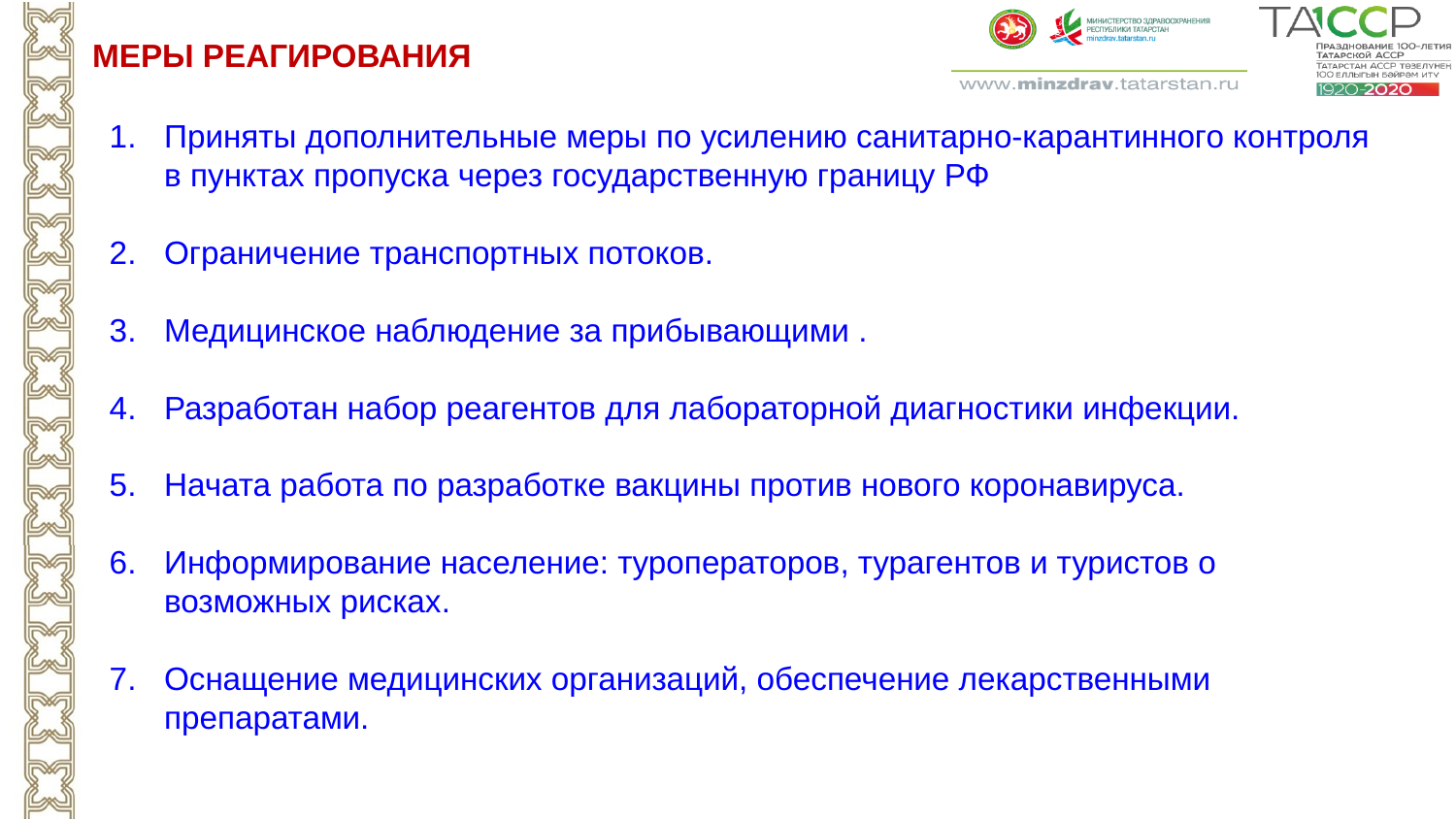

МЕРЫ РЕАГИРОВАНИЯ
Приняты дополнительные меры по усилению санитарно-карантинного контроля в пунктах пропуска через государственную границу РФ

Ограничение транспортных потоков.

Медицинское наблюдение за прибывающими .

Разработан набор реагентов для лабораторной диагностики инфекции.

Начата работа по разработке вакцины против нового коронавируса.

Информирование население: туроператоров, турагентов и туристов о возможных рисках.

Оснащение медицинских организаций, обеспечение лекарственными препаратами.